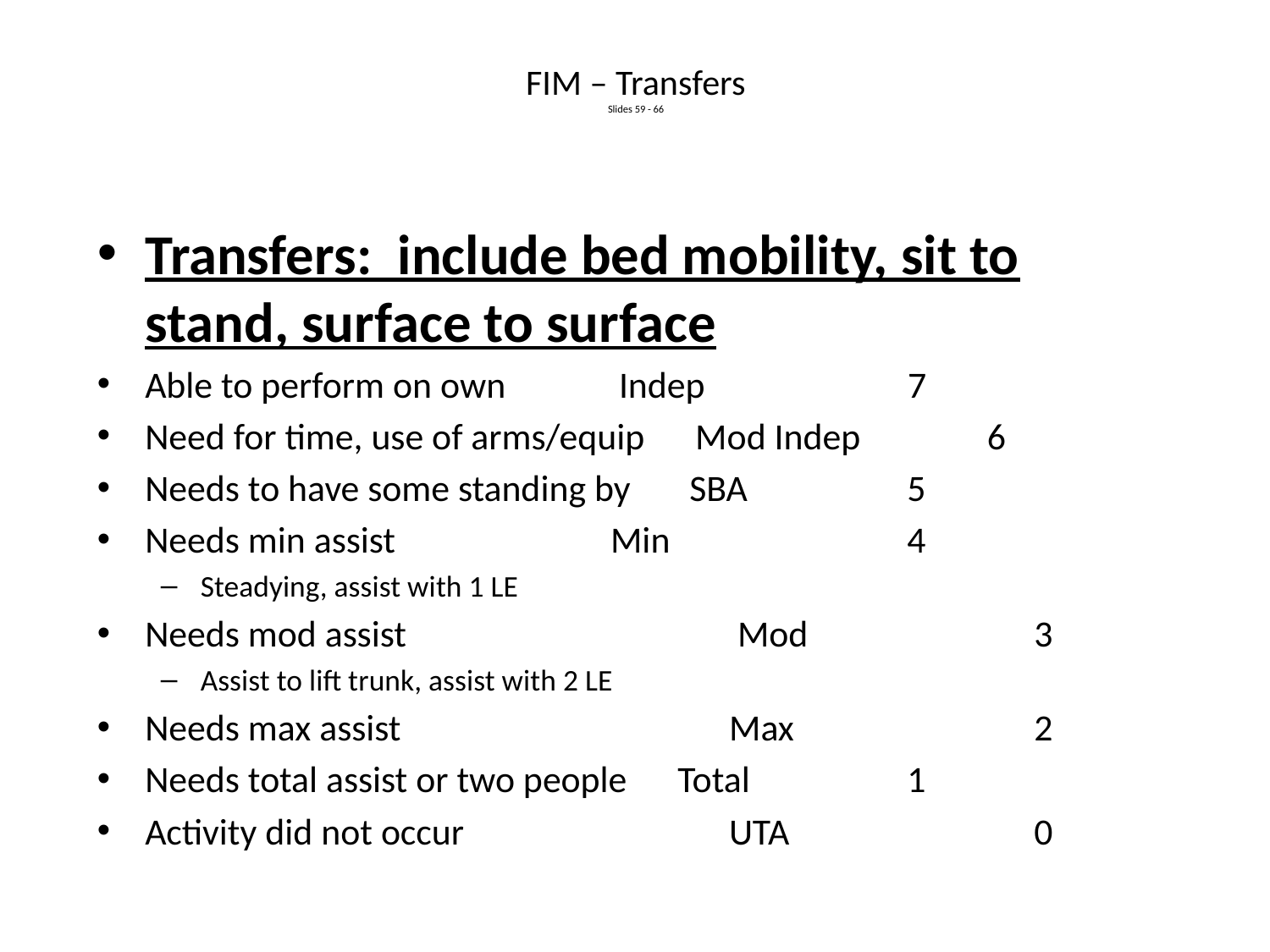

# FIM – Transfers Slides 59 - 66
Transfers:  include bed mobility, sit to stand, surface to surface
Able to perform on own	           Indep                        7
Need for time, use of arms/equip      Mod Indep               6
Needs to have some standing by       SBA		5
Needs min assist		          Min		4
Steadying, assist with 1 LE
Needs mod assist                      	          Mod	            	3
Assist to lift trunk, assist with 2 LE
Needs max assist		         Max	            	2
Needs total assist or two people      Total		1
Activity did not occur		         UTA                 	0